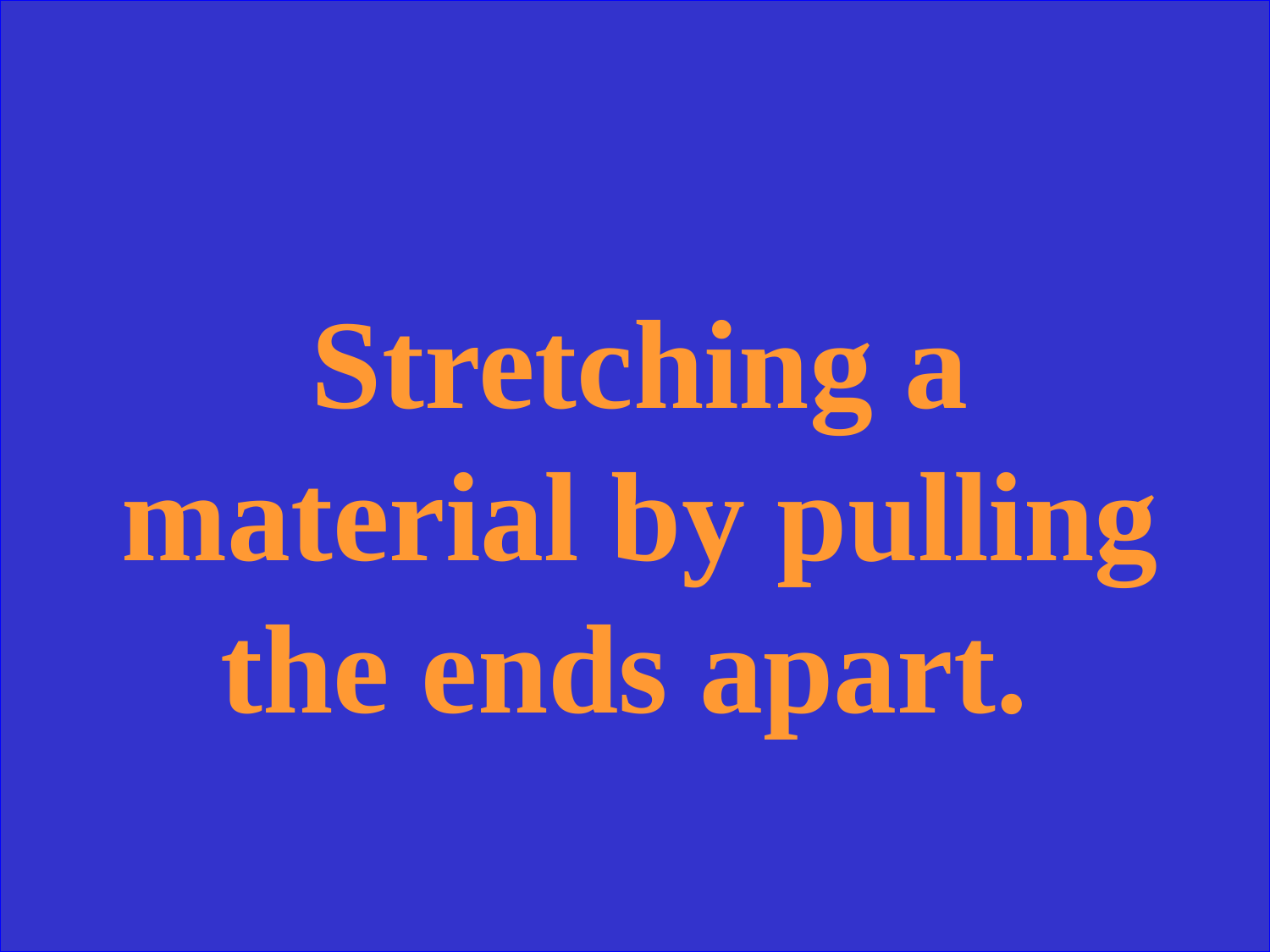

Stretching a material by pulling the ends apart.